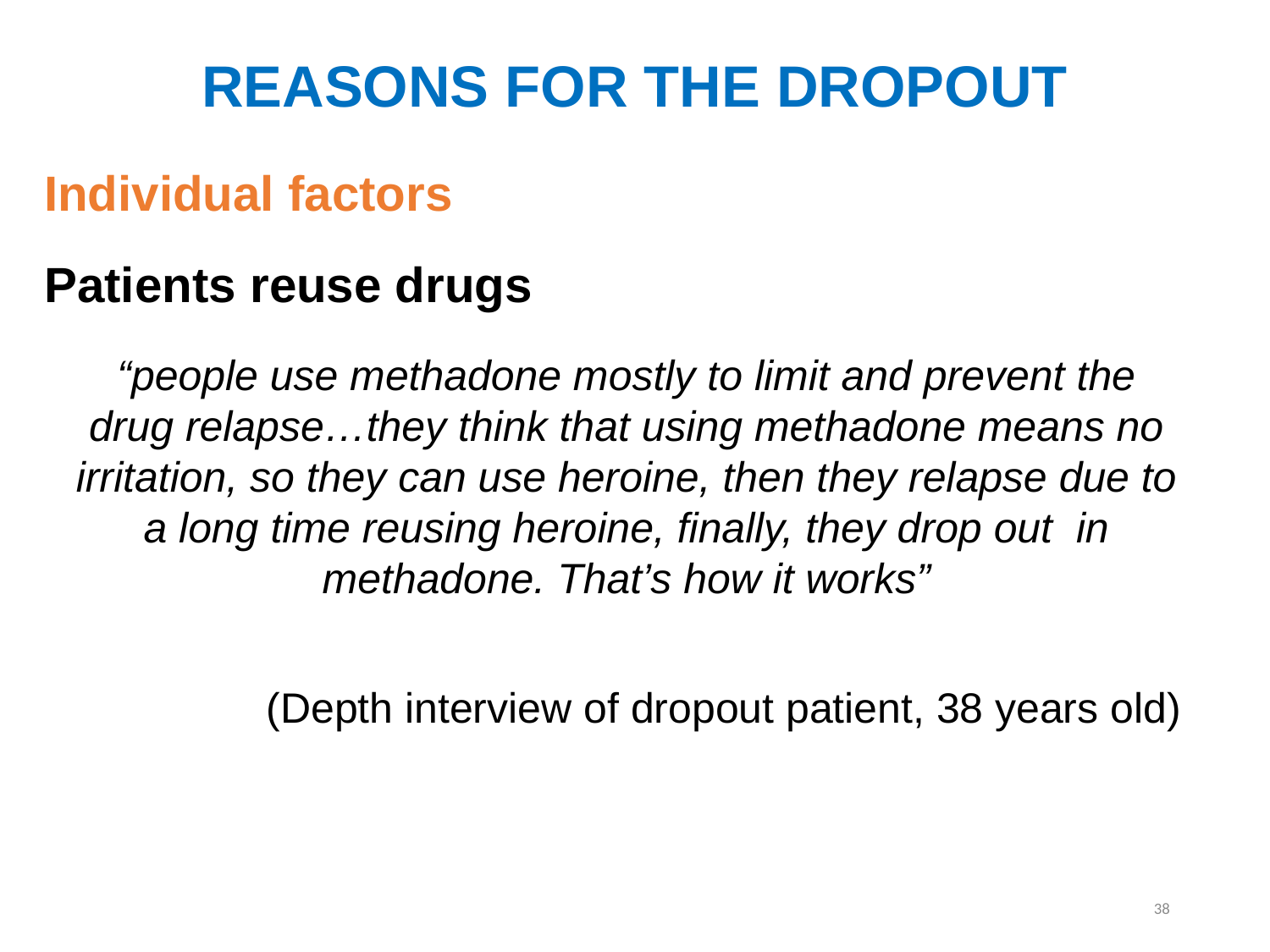

# REASONS FOR THE DROPOUT
Individual factors

Patients reuse drugs
“people use methadone mostly to limit and prevent the drug relapse…they think that using methadone means no irritation, so they can use heroine, then they relapse due to a long time reusing heroine, finally, they drop out  in methadone. That’s how it works”
(Depth interview of dropout patient, 38 years old)
38